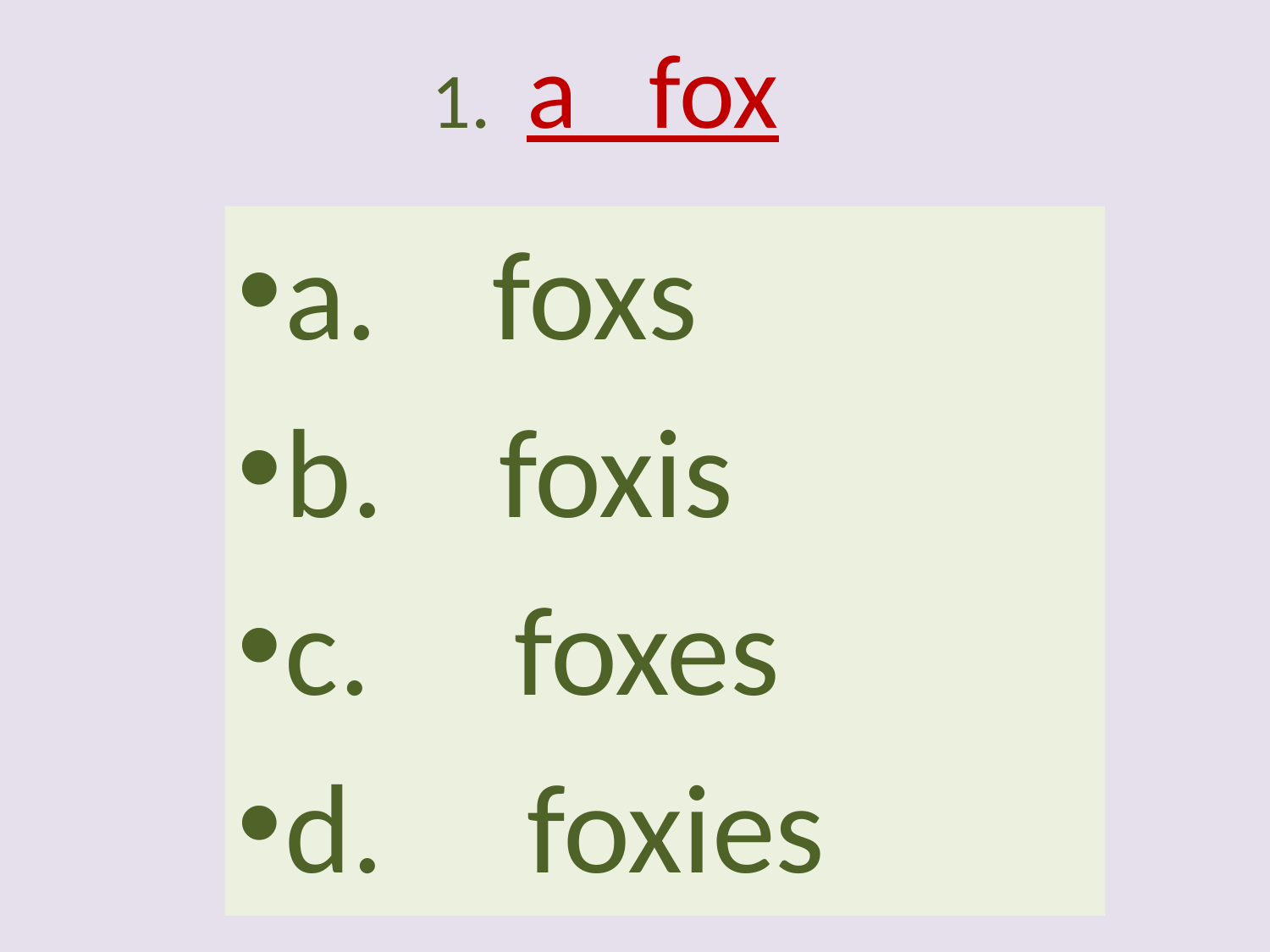

# 1.  a   fox
a.    foxs
b.    foxis
c.     foxes
d.     foxies